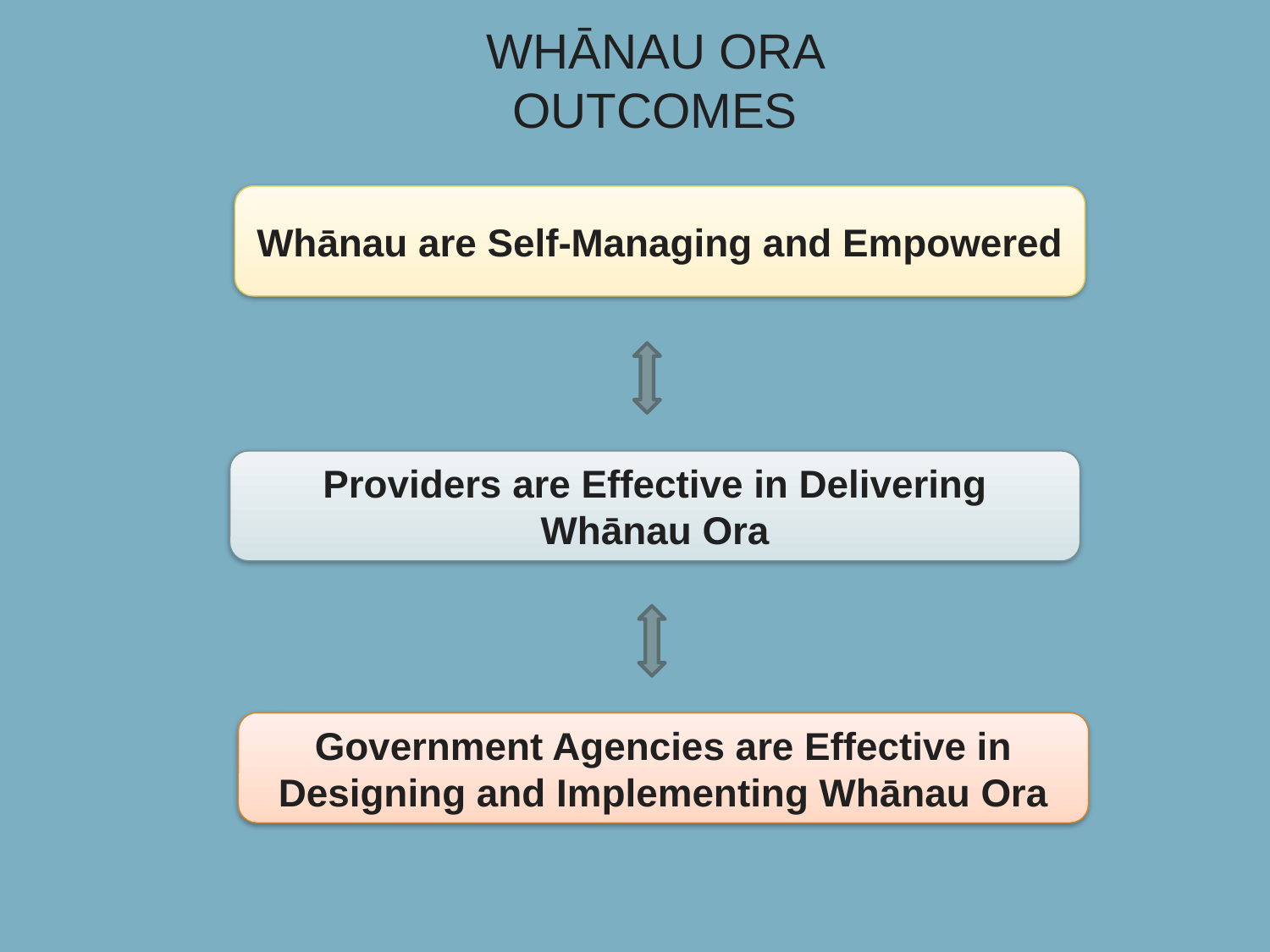

WHĀNAU ORA OUTCOMES
Whānau are Self-Managing and Empowered

Providers are Effective in Delivering Whānau Ora

Government Agencies are Effective in Designing and Implementing Whānau Ora